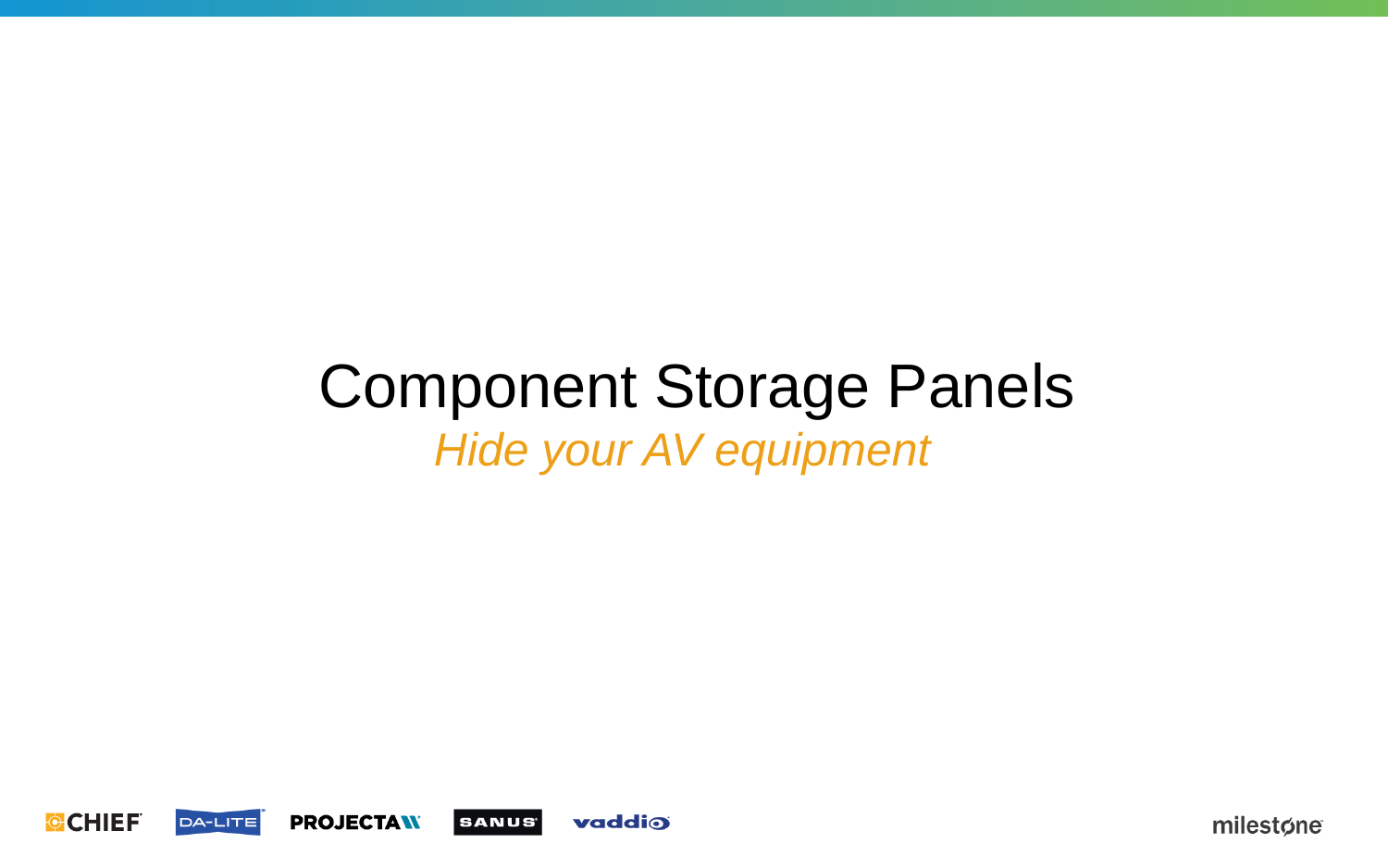

Component Storage Panels
Hide your AV equipment